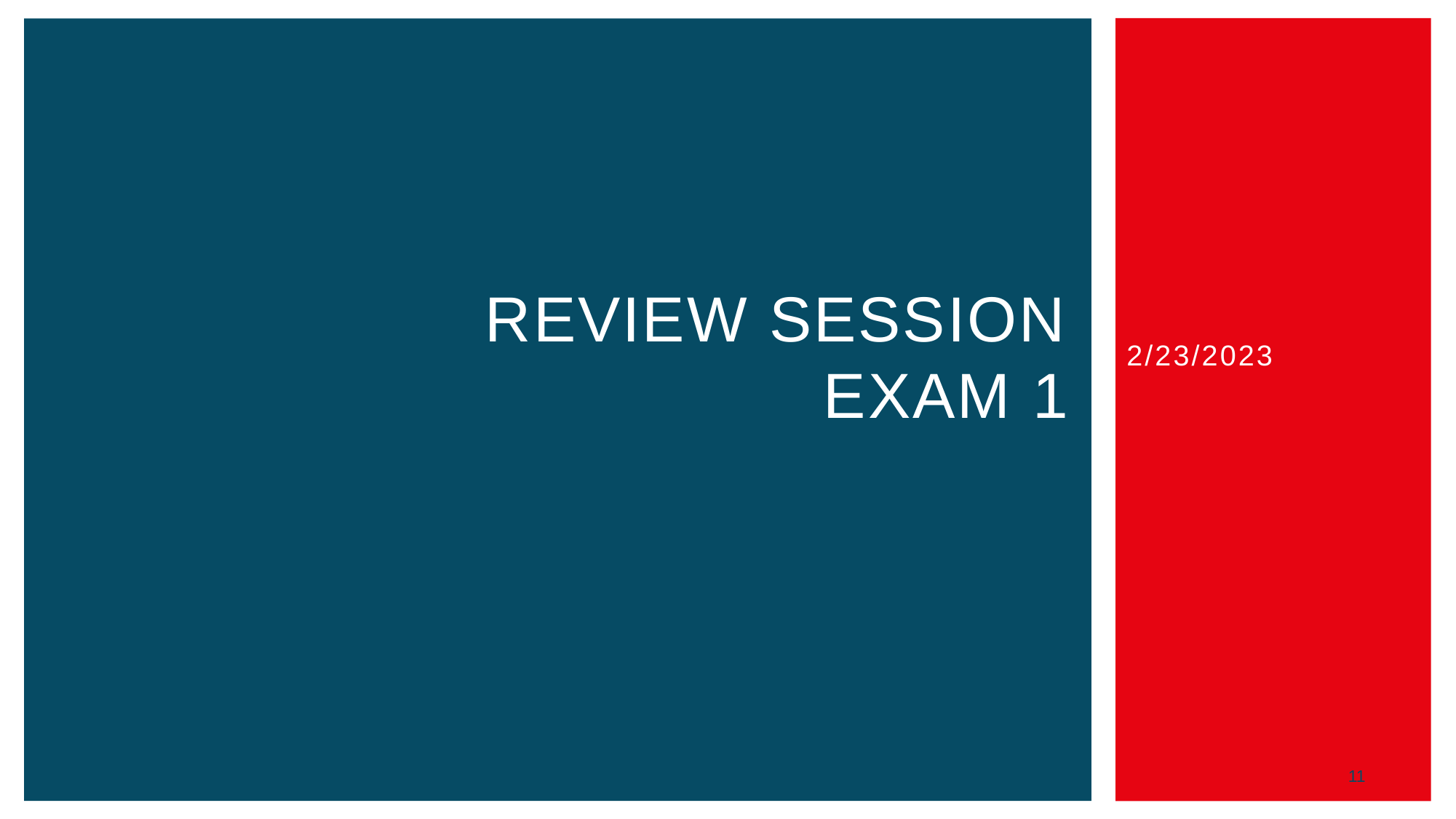

# Review Session Exam 1
2/23/2023
11